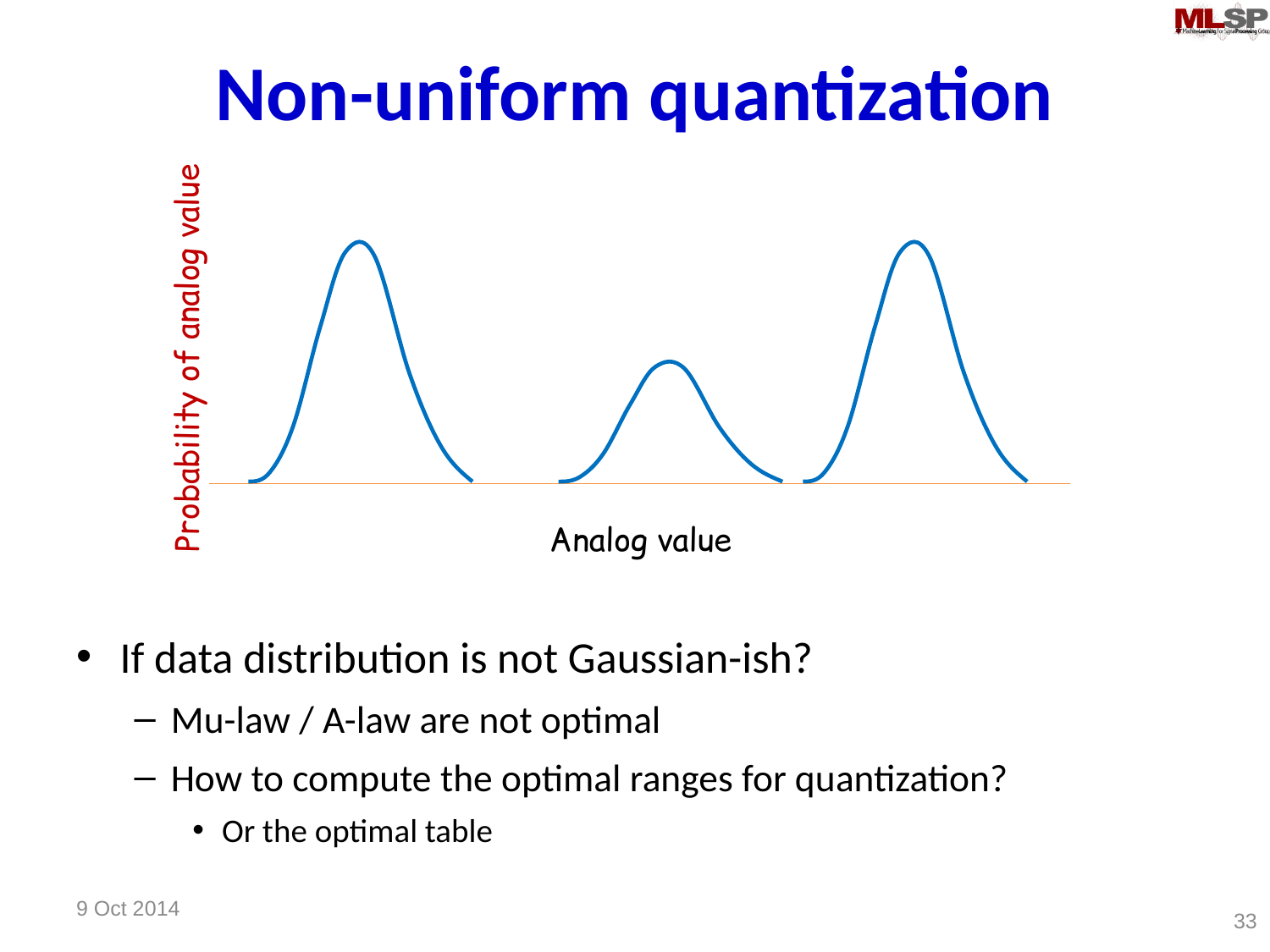

# Non-uniform quantization

Probability of analog value

Analog value
If data distribution is not Gaussian-ish?
Mu-law / A-law are not optimal
How to compute the optimal ranges for quantization?
Or the optimal table
9 Oct 2014
33